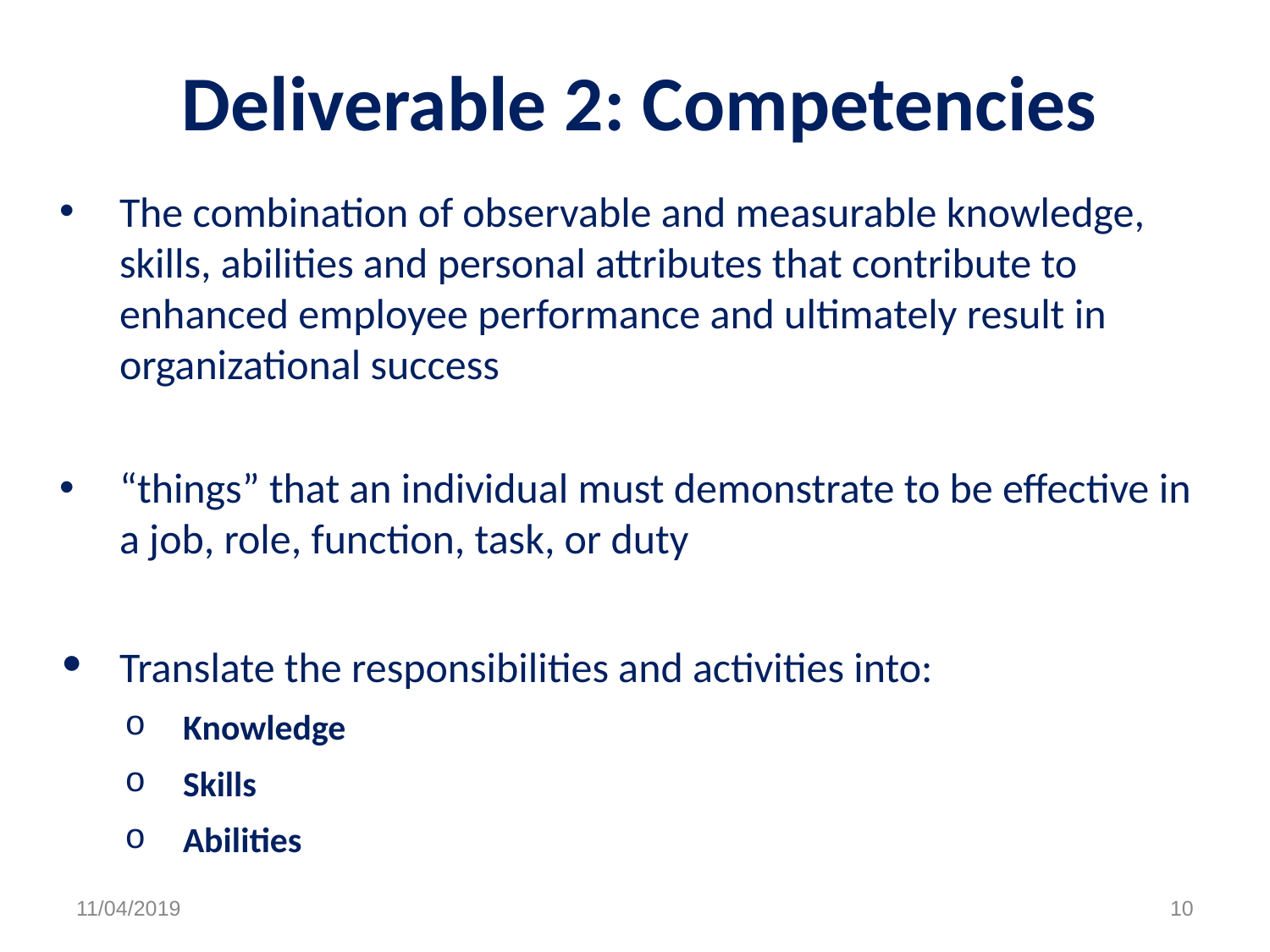

Deliverable 2: Competencies
The combination of observable and measurable knowledge, skills, abilities and personal attributes that contribute to enhanced employee performance and ultimately result in organizational success

“things” that an individual must demonstrate to be effective in a job, role, function, task, or duty

Translate the responsibilities and activities into:
Knowledge
Skills
Abilities
11/04/2019
10